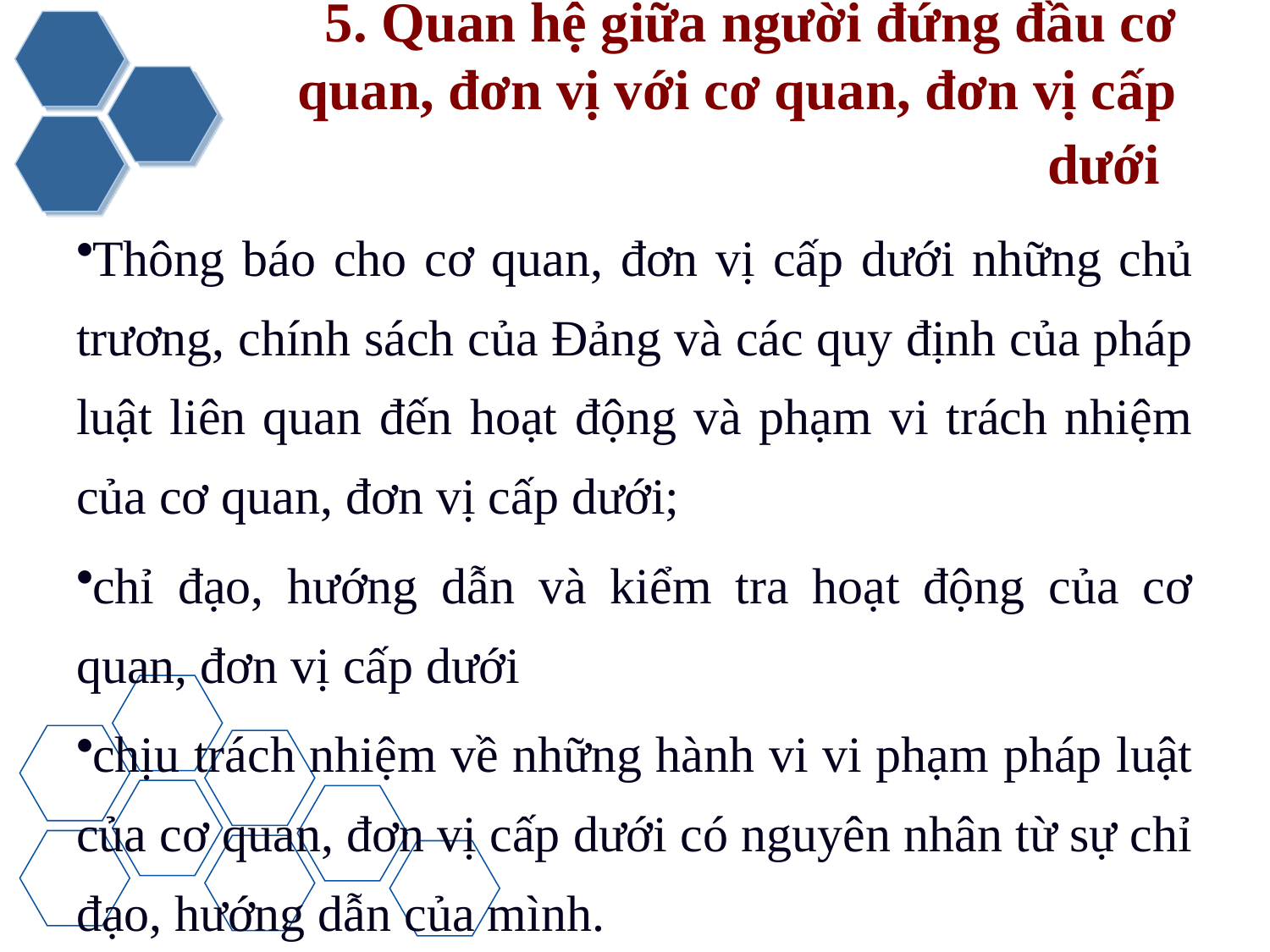

# 5. Quan hệ giữa người đứng đầu cơ quan, đơn vị với cơ quan, đơn vị cấp dưới
Thông báo cho cơ quan, đơn vị cấp dưới những chủ trương, chính sách của Đảng và các quy định của pháp luật liên quan đến hoạt động và phạm vi trách nhiệm của cơ quan, đơn vị cấp dưới;
chỉ đạo, hướng dẫn và kiểm tra hoạt động của cơ quan, đơn vị cấp dưới
chịu trách nhiệm về những hành vi vi phạm pháp luật của cơ quan, đơn vị cấp dưới có nguyên nhân từ sự chỉ đạo, hướng dẫn của mình.